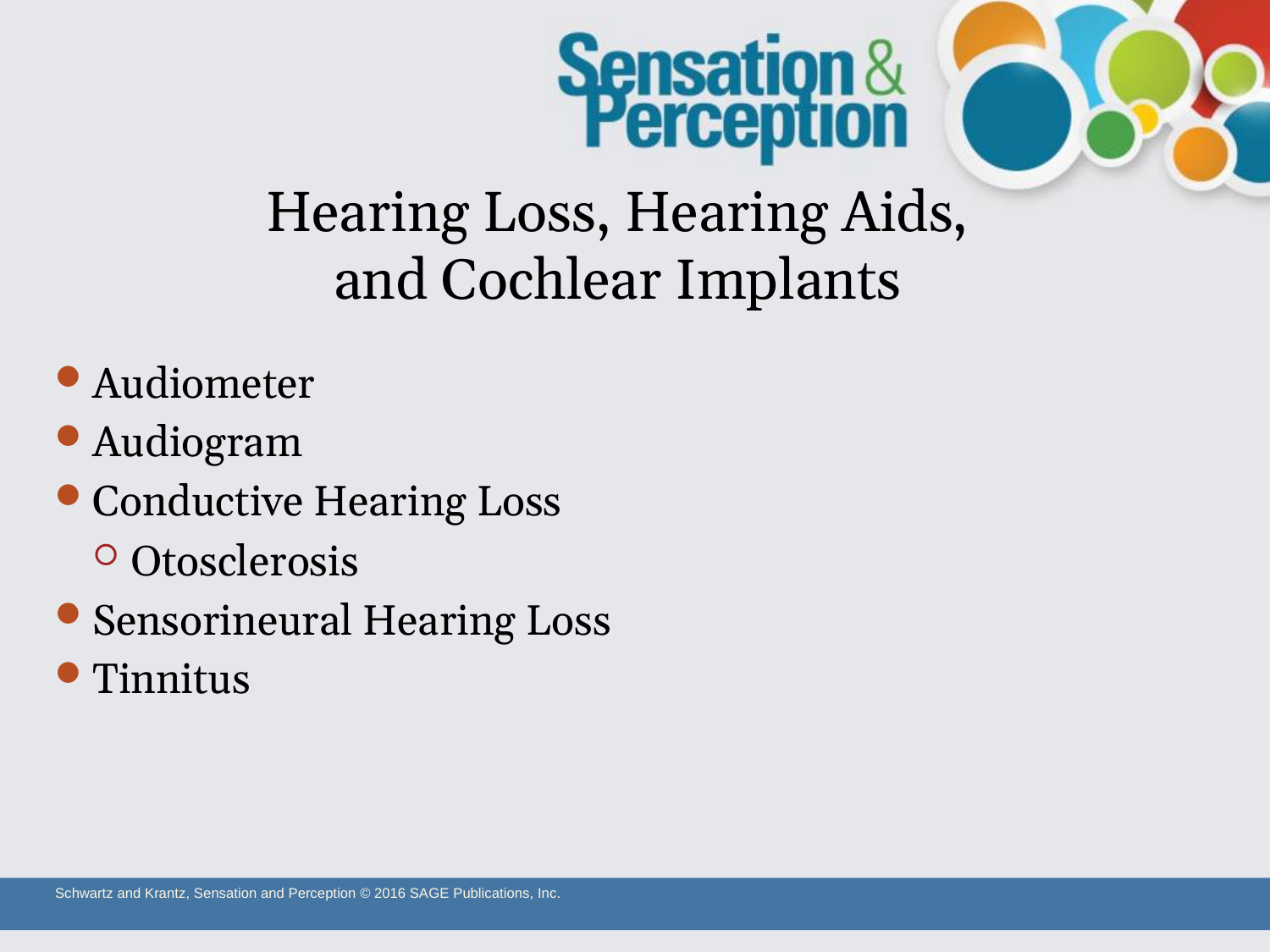

# Hearing Loss, Hearing Aids, and Cochlear Implants
Audiometer
Audiogram
Conductive Hearing Loss
Otosclerosis
Sensorineural Hearing Loss
Tinnitus
Schwartz and Krantz, Sensation and Perception © 2016 SAGE Publications, Inc.